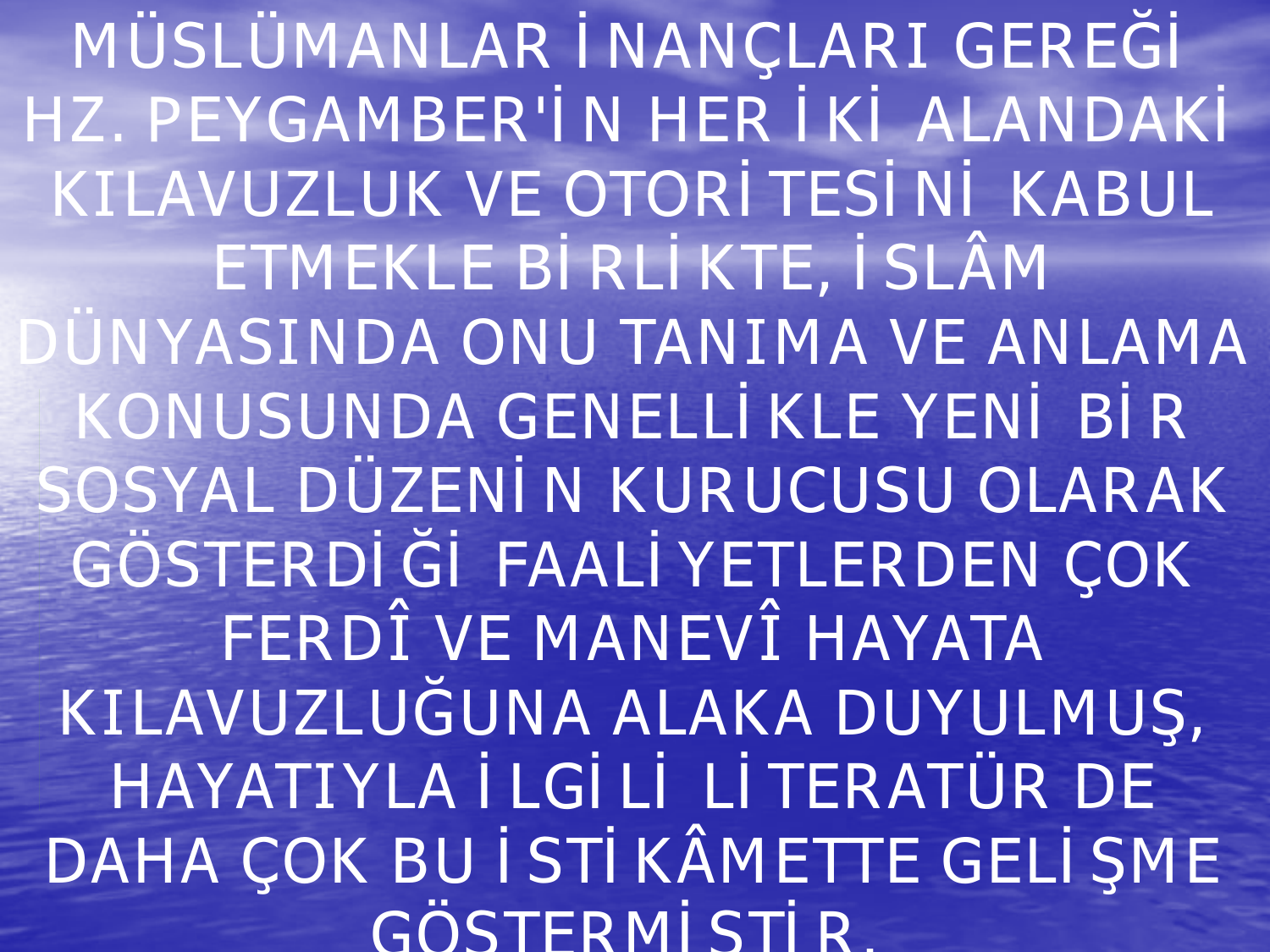

MÜSLÜMANLAR İNANÇLARI GEREĞİ HZ. PEYGAMBER'İN HER İKİ ALANDAKİ KILAVUZLUK VE OTORİTESİNİ KABUL ETMEKLE BİRLİKTE, İSLÂM DÜNYASINDA ONU TANIMA VE ANLAMA KONUSUNDA GENELLİKLE YENİ BİR SOSYAL DÜZENİN KURUCUSU OLARAK GÖSTERDİĞİ FAALİYETLERDEN ÇOK FERDÎ VE MANEVÎ HAYATA KILAVUZLUĞUNA ALAKA DUYULMUŞ, HAYATIYLA İLGİLİ LİTERATÜR DE DAHA ÇOK BU İSTİKÂMETTE GELİŞME GÖSTERMİŞTİR.
#